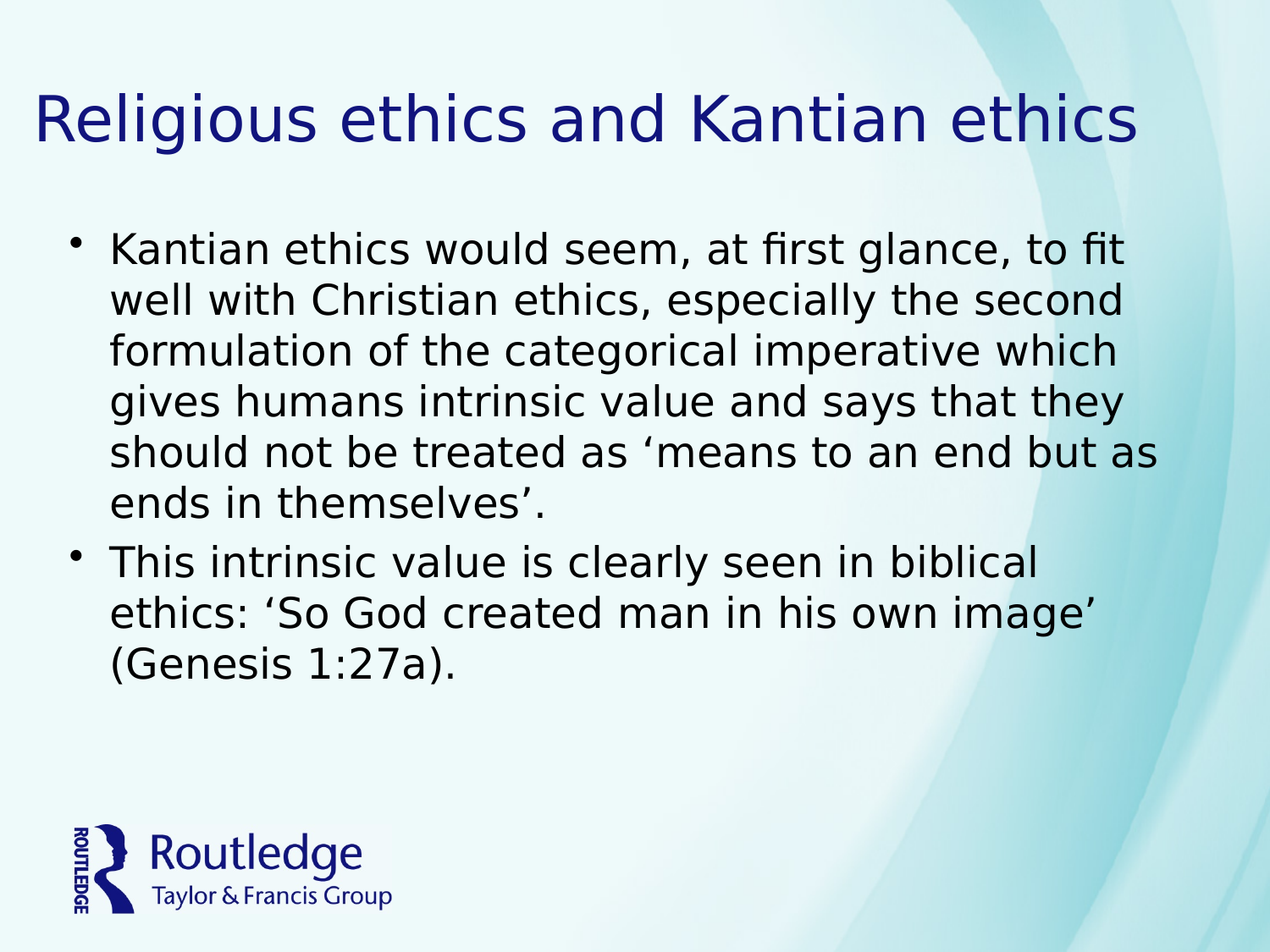

# Religious ethics and Kantian ethics
Kantian ethics would seem, at first glance, to fit well with Christian ethics, especially the second formulation of the categorical imperative which gives humans intrinsic value and says that they should not be treated as ‘means to an end but as ends in themselves’.
This intrinsic value is clearly seen in biblical ethics: ‘So God created man in his own image’ (Genesis 1:27a).